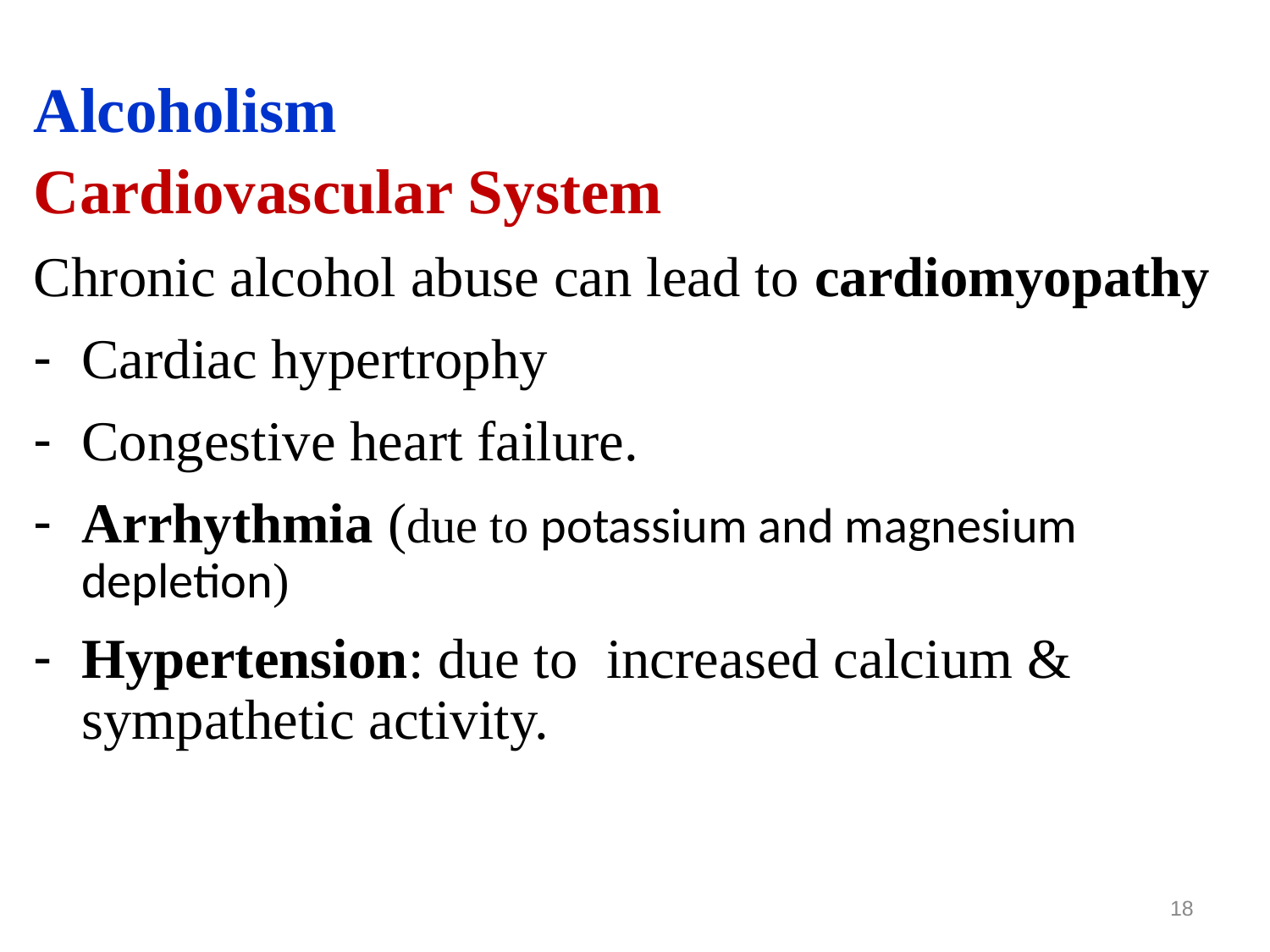

Alcoholism
Cardiovascular System
Chronic alcohol abuse can lead to cardiomyopathy
Cardiac hypertrophy
Congestive heart failure.
Arrhythmia (due to potassium and magnesium depletion)
Hypertension: due to  increased calcium &  sympathetic activity.
18